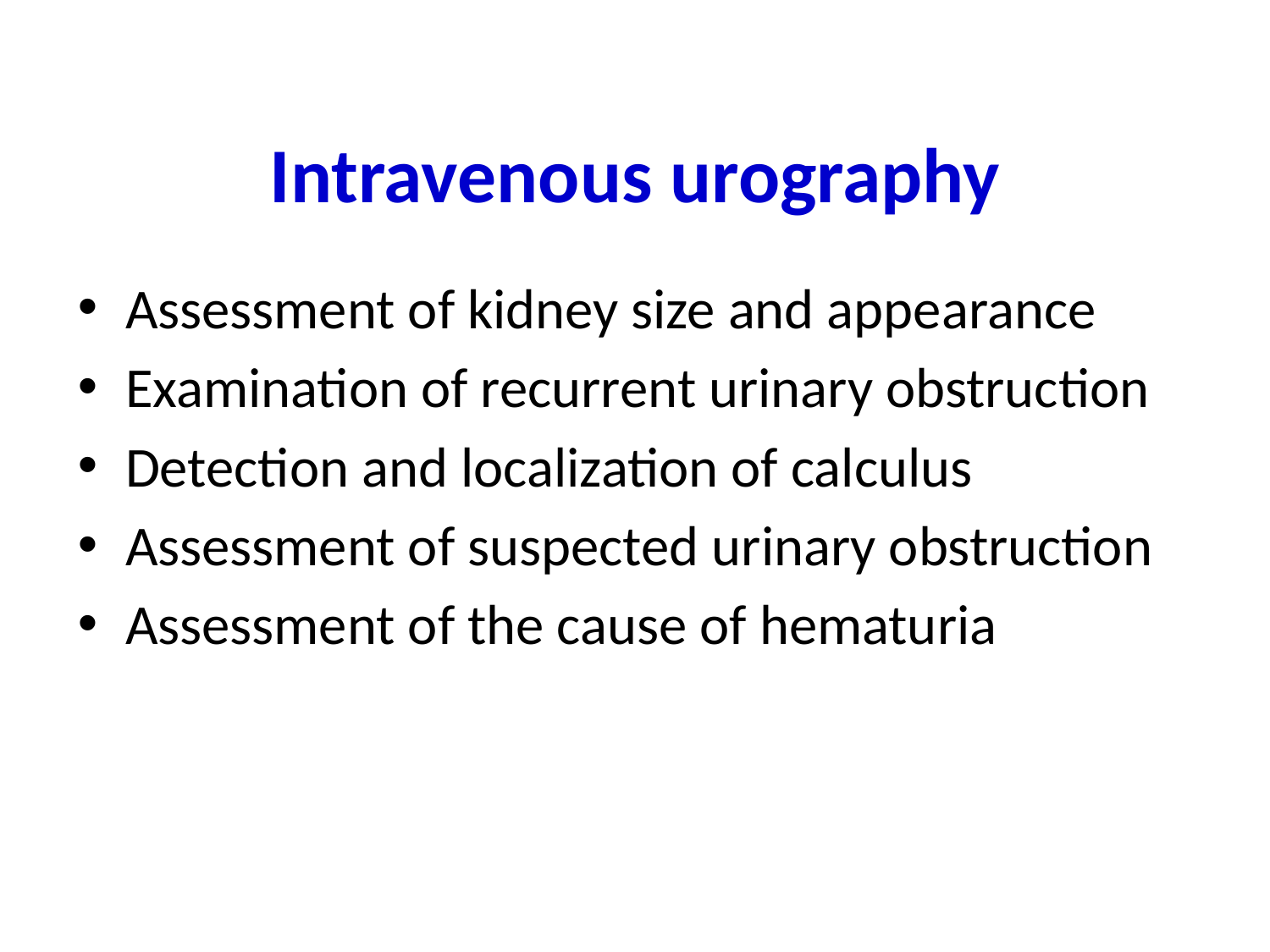

# Intravenous urography
Assessment of kidney size and appearance
Examination of recurrent urinary obstruction
Detection and localization of calculus
Assessment of suspected urinary obstruction
Assessment of the cause of hematuria